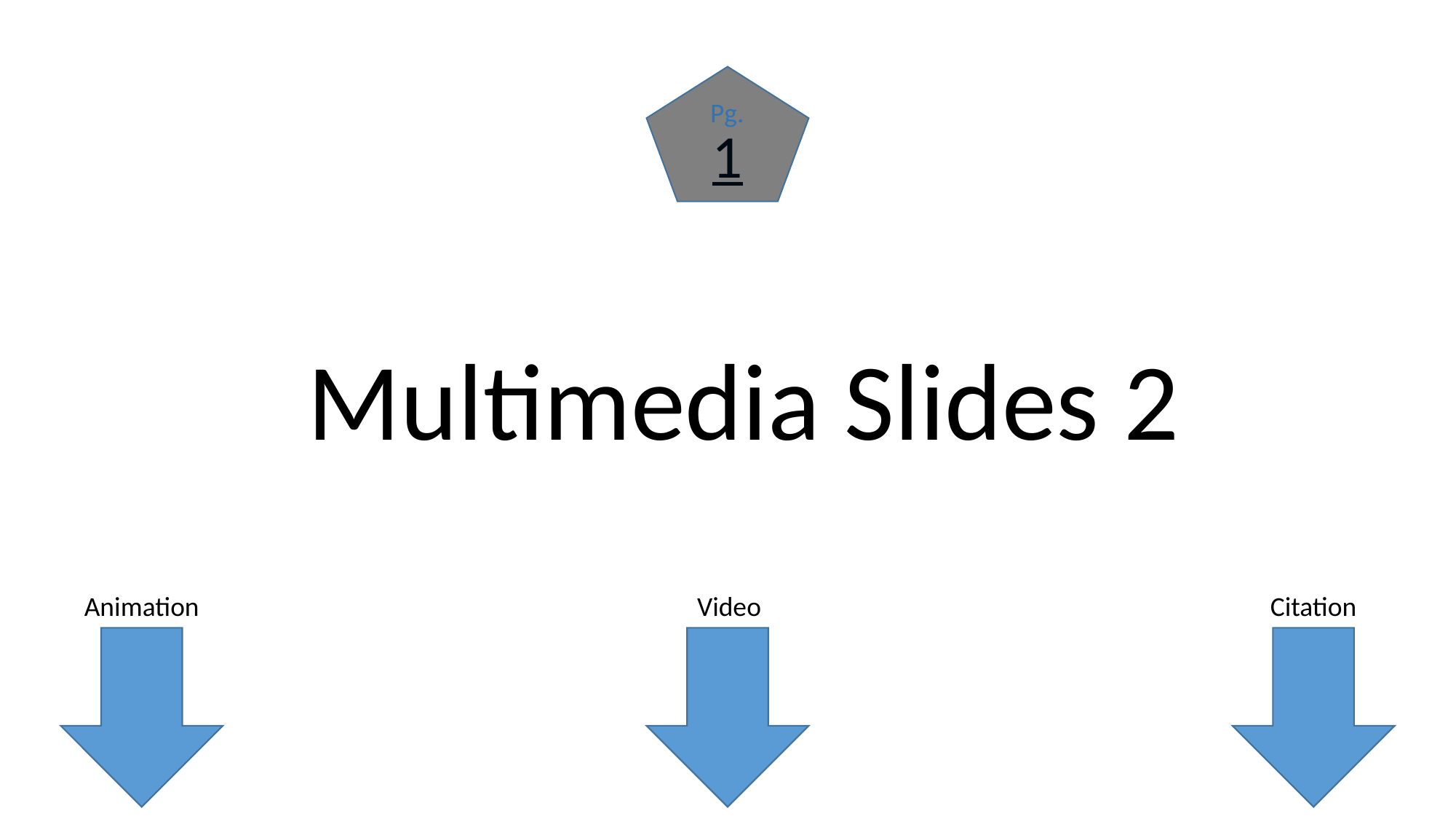

Pg.
1
Multimedia Slides 2
Animation
Video
Citation